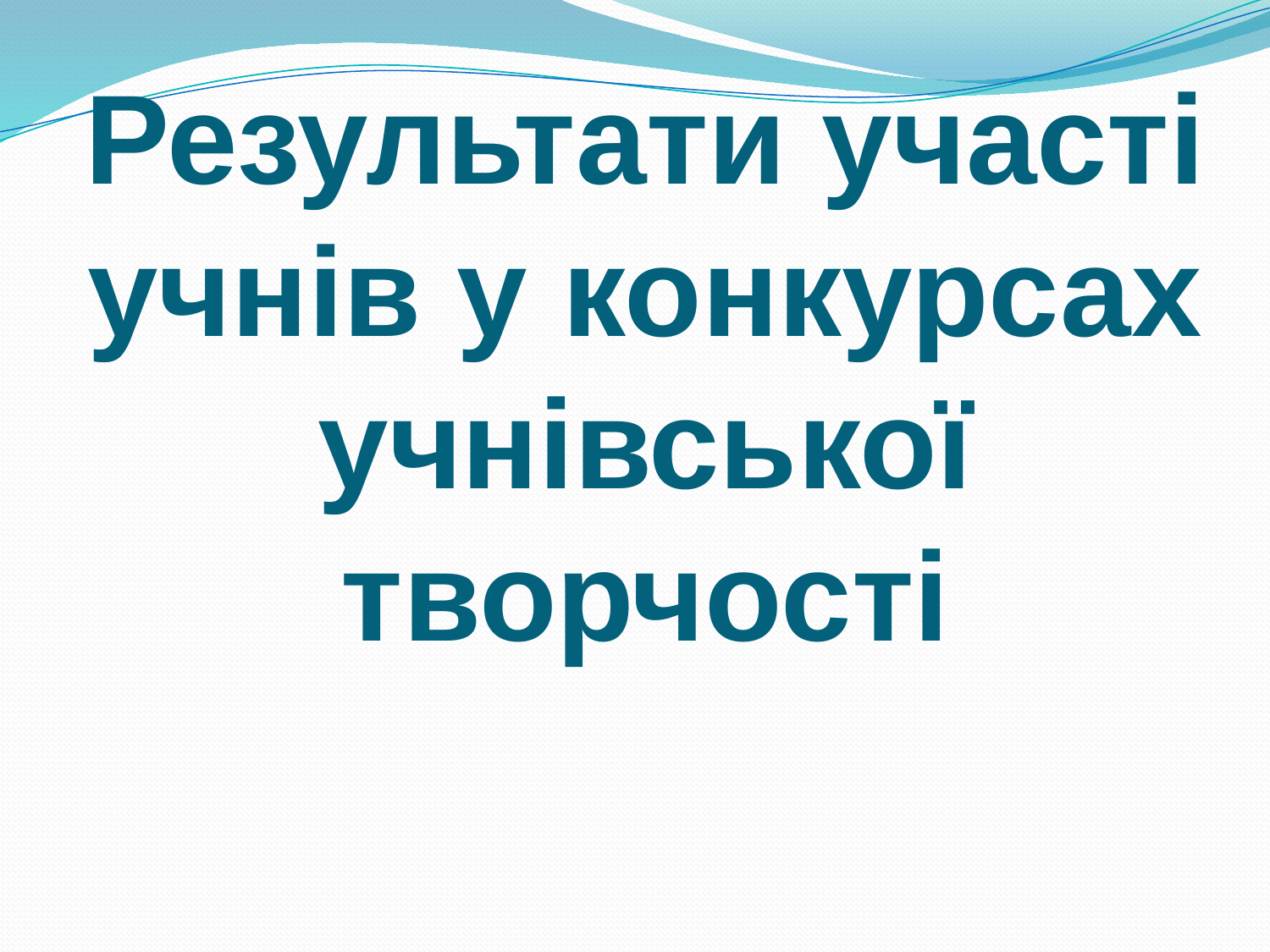

# Результати участі учнів у конкурсах учнівської творчості